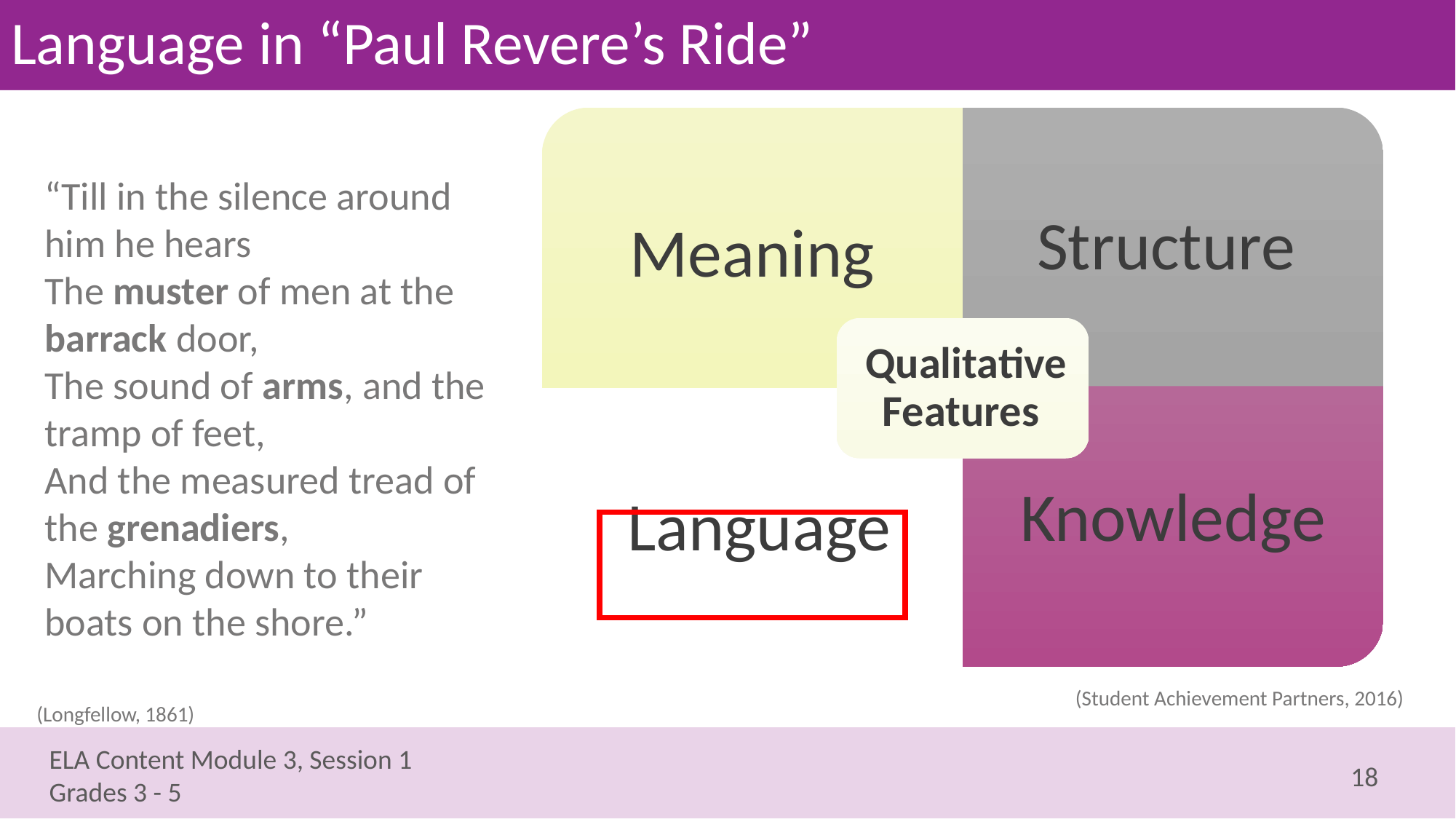

# Language in “Paul Revere’s Ride”
Meaning
Structure
Language
Knowledge
Qualitative Features
“Till in the silence around him he hears
The muster of men at the barrack door,
The sound of arms, and the tramp of feet,
And the measured tread of the grenadiers,
Marching down to their boats on the shore.”

(Student Achievement Partners, 2016)
(Longfellow, 1861)
18